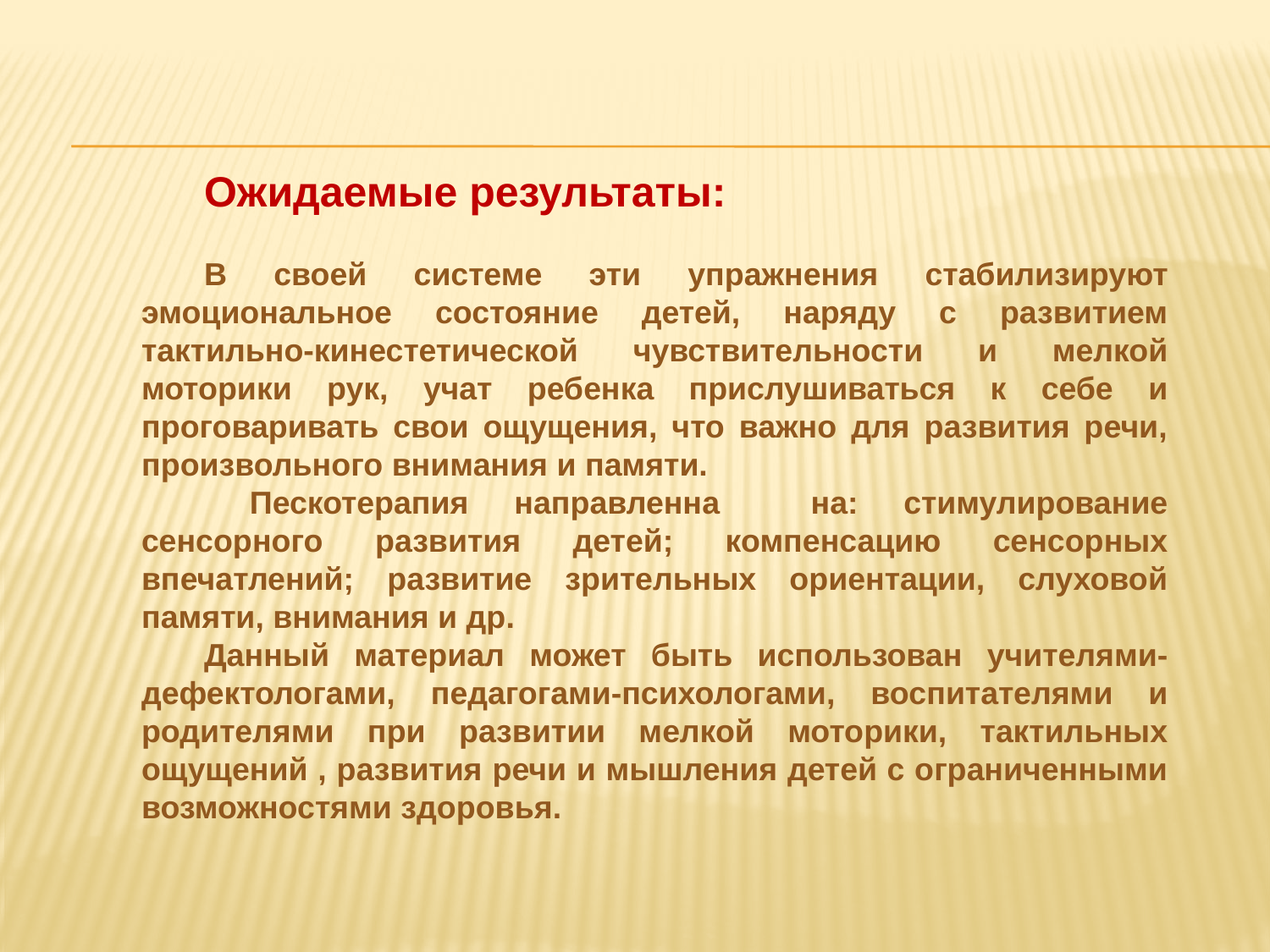

Ожидаемые результаты:

В своей системе эти упражнения стабилизируют эмоциональное состояние детей, наряду с развитием тактильно-кинестетической чувствительности и мелкой моторики рук, учат ребенка прислушиваться к себе и проговаривать свои ощущения, что важно для развития речи, произвольного внимания и памяти.
 Пескотерапия направленна  на: стимулирование сенсорного развития детей; компенсацию сенсорных впечатлений; развитие зрительных ориентации, слуховой памяти, внимания и др.
Данный материал может быть использован учителями-дефектологами, педагогами-психологами, воспитателями и родителями при развитии мелкой моторики, тактильных ощущений , развития речи и мышления детей с ограниченными возможностями здоровья.